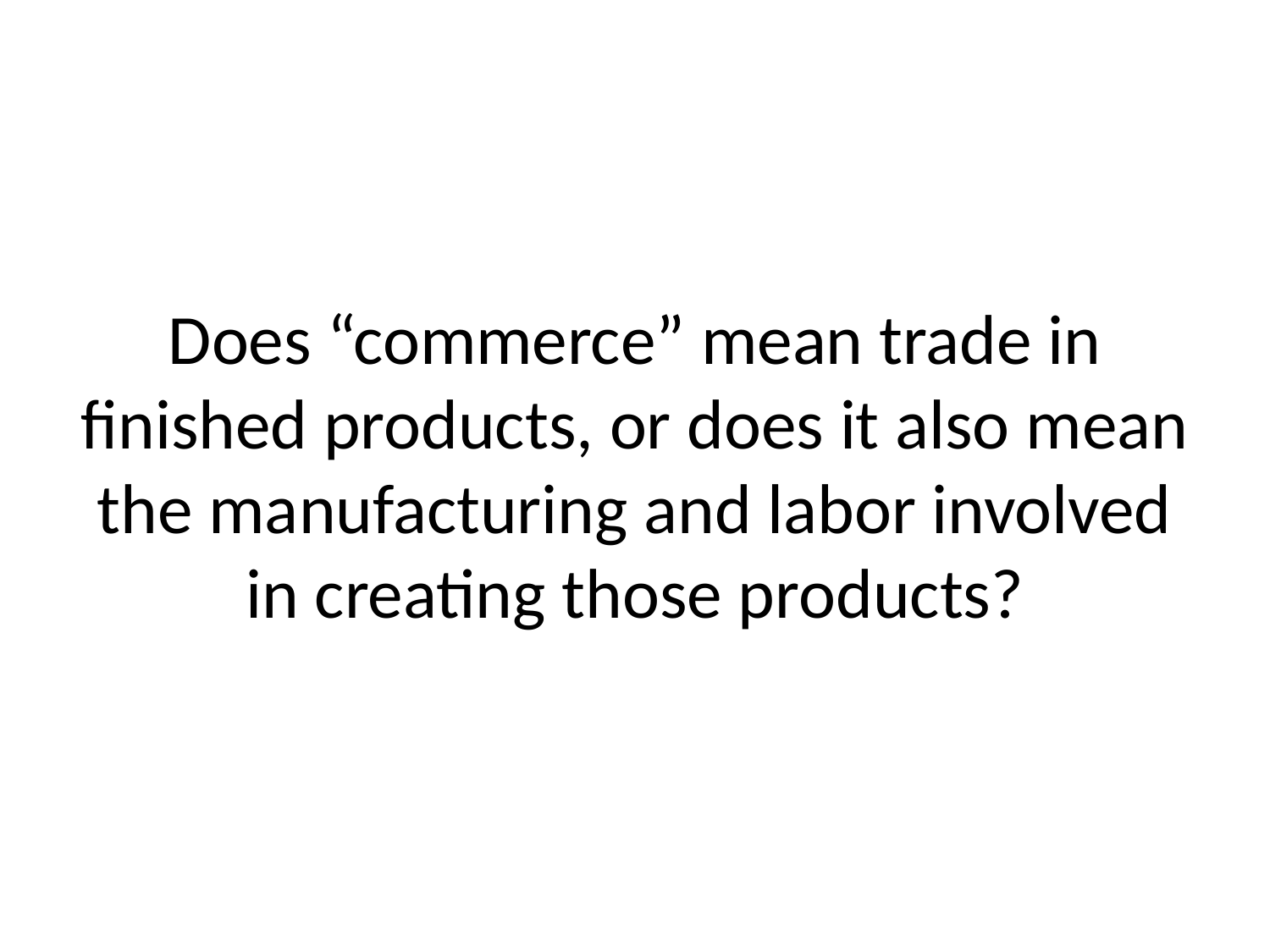

# Does “commerce” mean trade in finished products, or does it also mean the manufacturing and labor involved in creating those products?